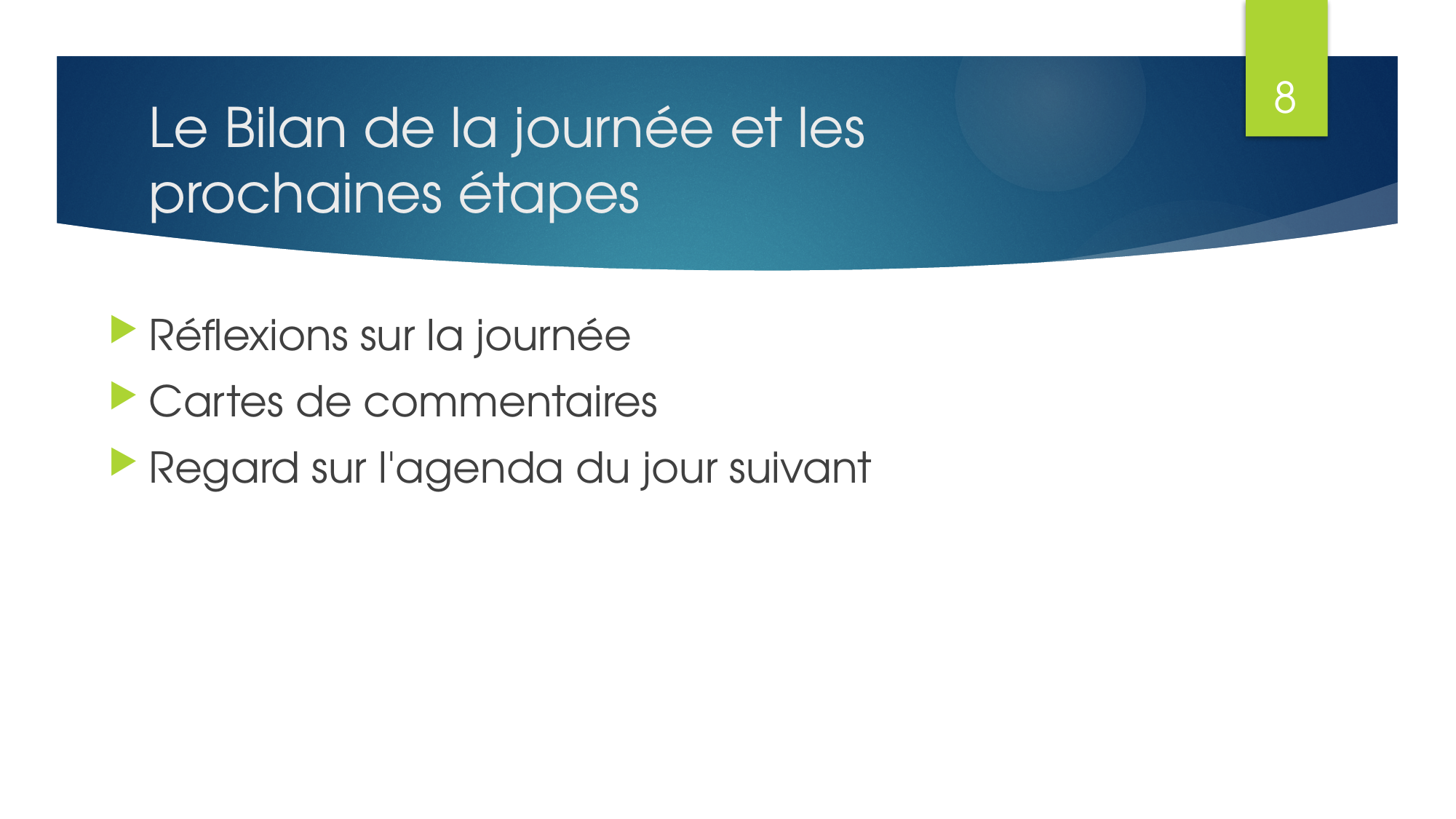

8
# Le Bilan de la journée et les prochaines étapes
Réflexions sur la journée
Cartes de commentaires
Regard sur l'agenda du jour suivant